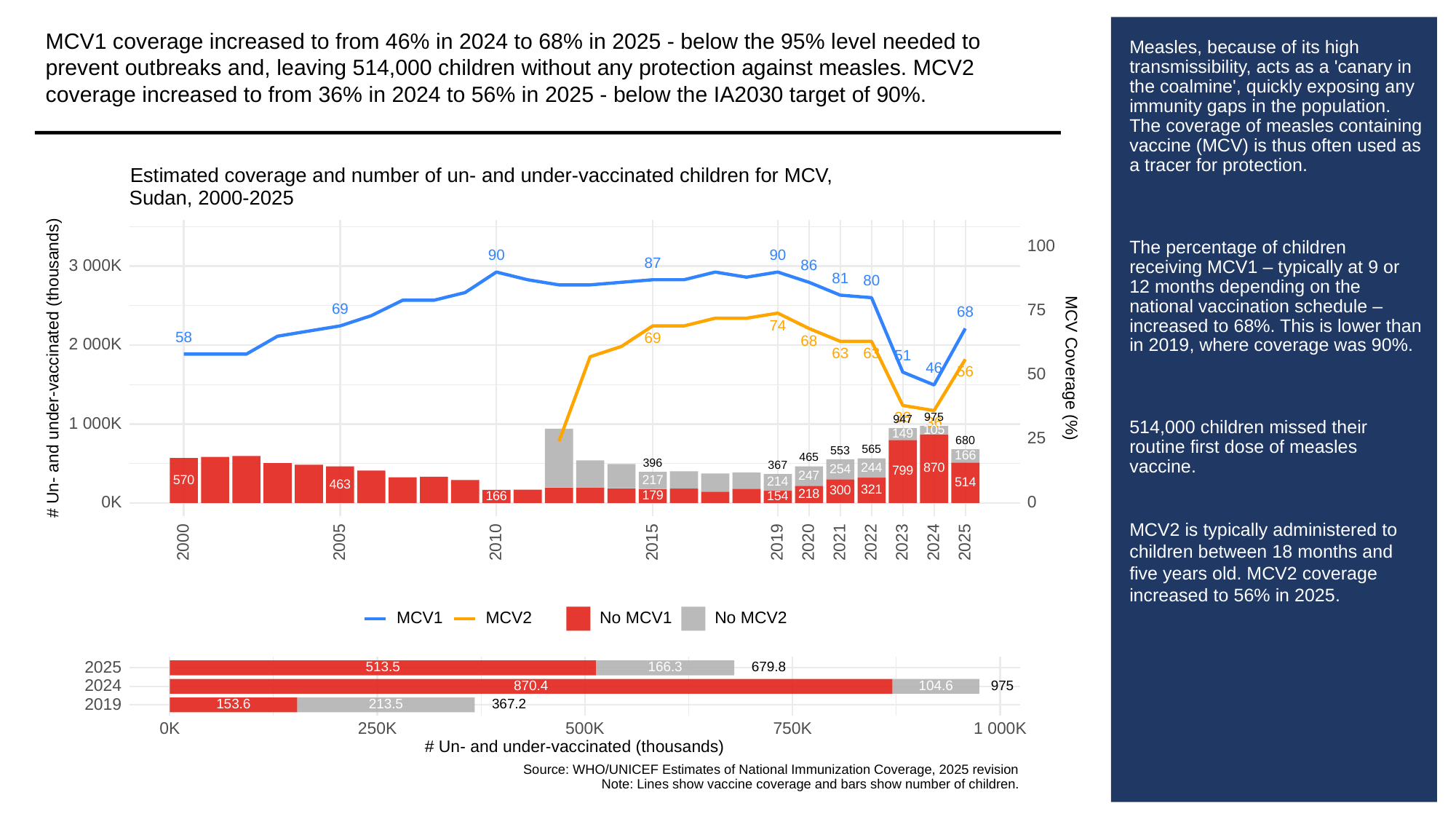

MCV1 coverage increased to from 46% in 2024 to 68% in 2025 - below the 95% level needed to prevent outbreaks and, leaving 514,000 children without any protection against measles. MCV2 coverage increased to from 36% in 2024 to 56% in 2025 - below the IA2030 target of 90%.
# Measles, because of its high transmissibility, acts as a 'canary in the coalmine', quickly exposing any immunity gaps in the population. The coverage of measles containing vaccine (MCV) is thus often used as a tracer for protection.

The percentage of children receiving MCV1 – typically at 9 or 12 months depending on the national vaccination schedule – increased to 68%. This is lower than in 2019, where coverage was 90%.

514,000 children missed their routine first dose of measles vaccine.

MCV2 is typically administered to children between 18 months and five years old. MCV2 coverage increased to 56% in 2025.

Estimated coverage and number of un- and under-vaccinated children for MCV,
Sudan, 2000-2025

100
90
90
87
3 000K
86

81
80
69
75

68

74
58
69
68
2 000K

63
63
51
# Un- and under-vaccinated (thousands)
MCV Coverage (%)
46
56
50

38
975
947
1 000K
36

105

149
25

680

565
553

166
465

396

367

244

870

254

799

247

217
570

214
514

463

321

300

218

179

166
154
0K
0

2023
2000
2005
2010
2015
2019
2020
2021
2022
2024
2025

MCV1
MCV2
No MCV1
No MCV2

2025
513.5
166.3
679.8

2024
870.4
104.6
975

2019
153.6
213.5
367.2

0K
250K
500K
750K
1 000K
# Un- and under-vaccinated (thousands)
Source: WHO/UNICEF Estimates of National Immunization Coverage, 2025 revision
Note: Lines show vaccine coverage and bars show number of children.